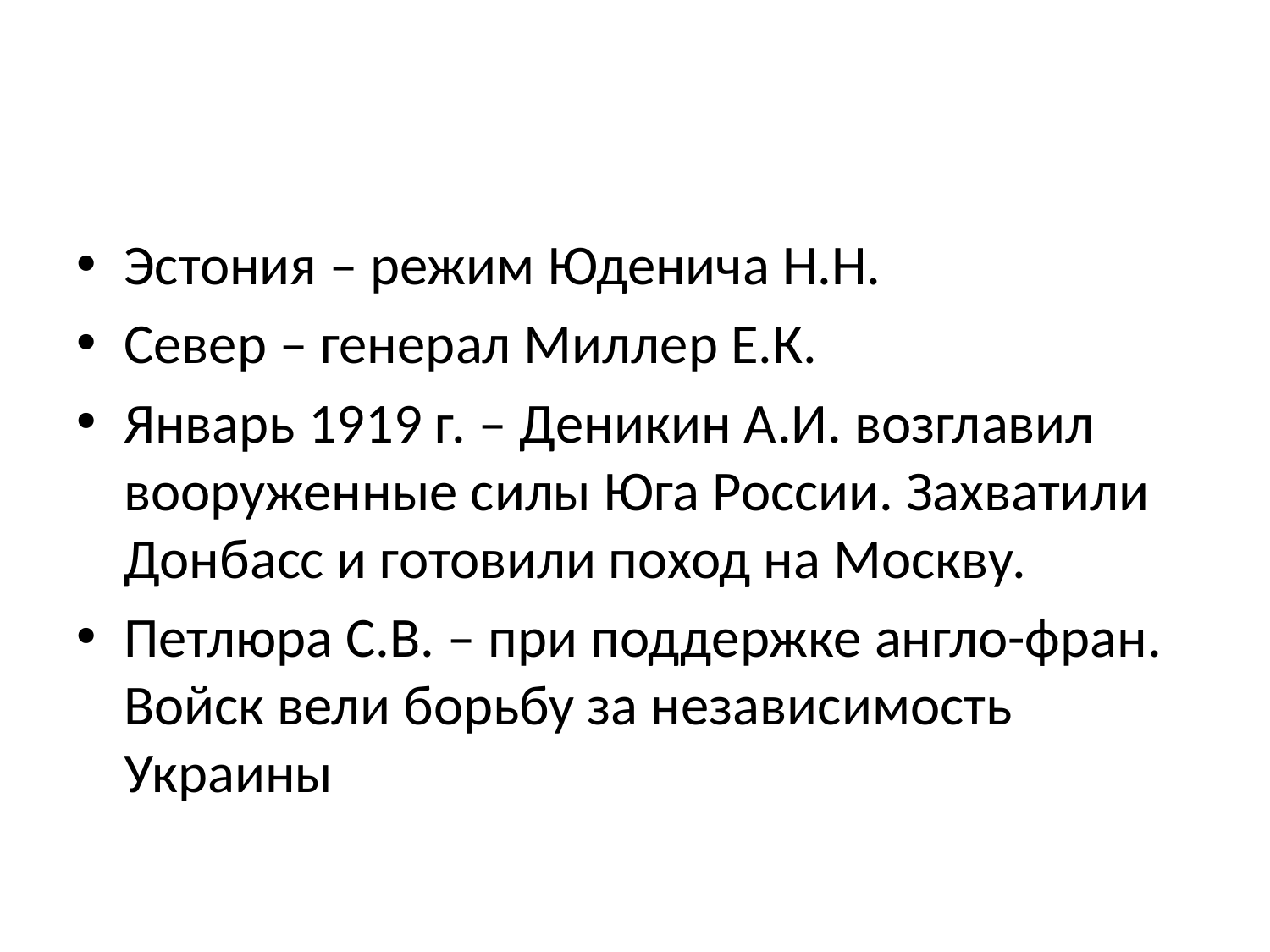

#
Эстония – режим Юденича Н.Н.
Север – генерал Миллер Е.К.
Январь 1919 г. – Деникин А.И. возглавил вооруженные силы Юга России. Захватили Донбасс и готовили поход на Москву.
Петлюра С.В. – при поддержке англо-фран. Войск вели борьбу за независимость Украины